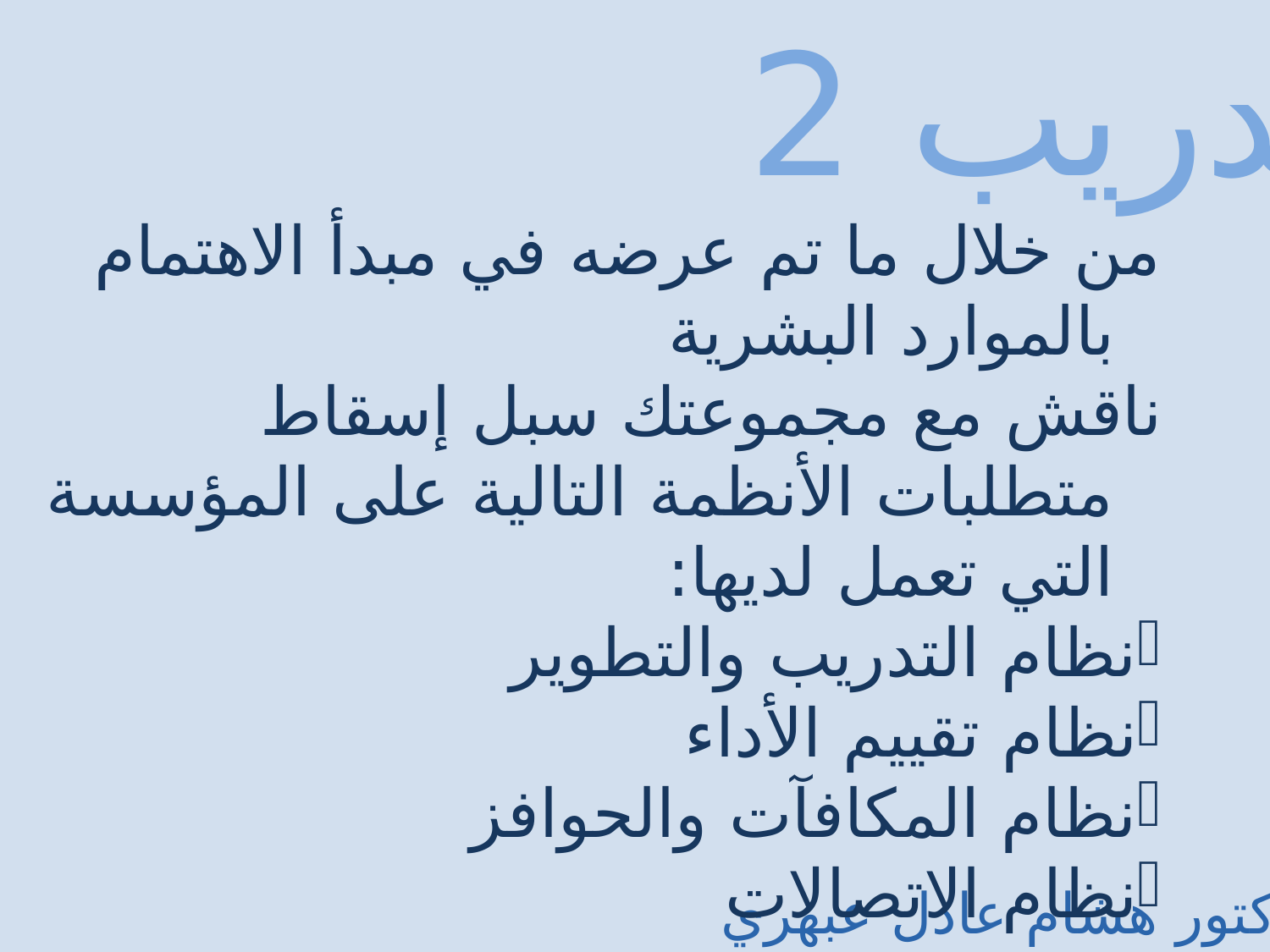

تدريب 2
من خلال ما تم عرضه في مبدأ الاهتمام بالموارد البشرية
ناقش مع مجموعتك سبل إسقاط متطلبات الأنظمة التالية على المؤسسة التي تعمل لديها:
نظام التدريب والتطوير
نظام تقييم الأداء
نظام المكافآت والحوافز
نظام الاتصالات
الدكتور هشام عادل عبهري